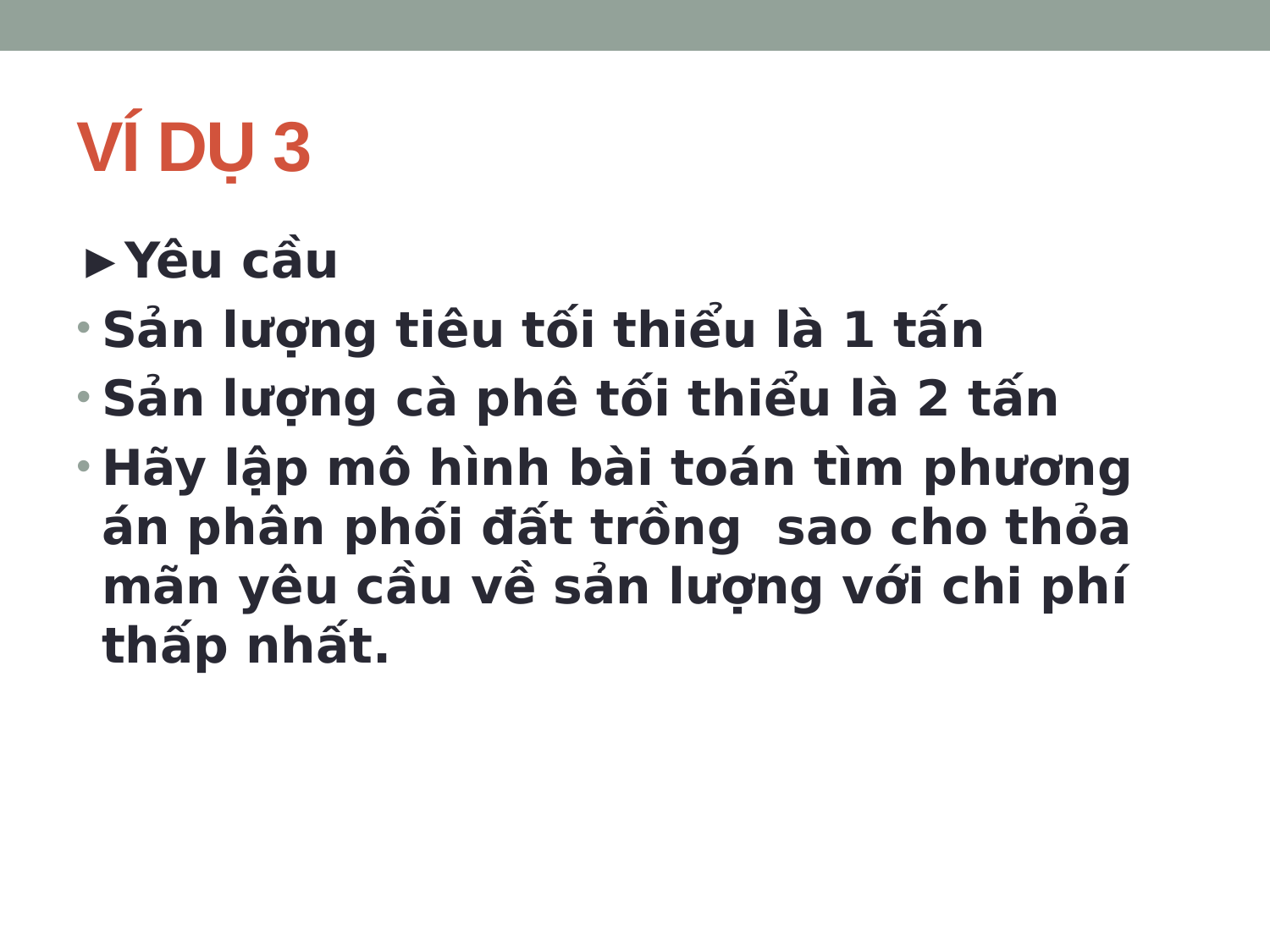

# VÍ DỤ 3
►Yêu cầu
Sản lượng tiêu tối thiểu là 1 tấn
Sản lượng cà phê tối thiểu là 2 tấn
Hãy lập mô hình bài toán tìm phương án phân phối đất trồng  sao cho thỏa mãn yêu cầu về sản lượng với chi phí thấp nhất.